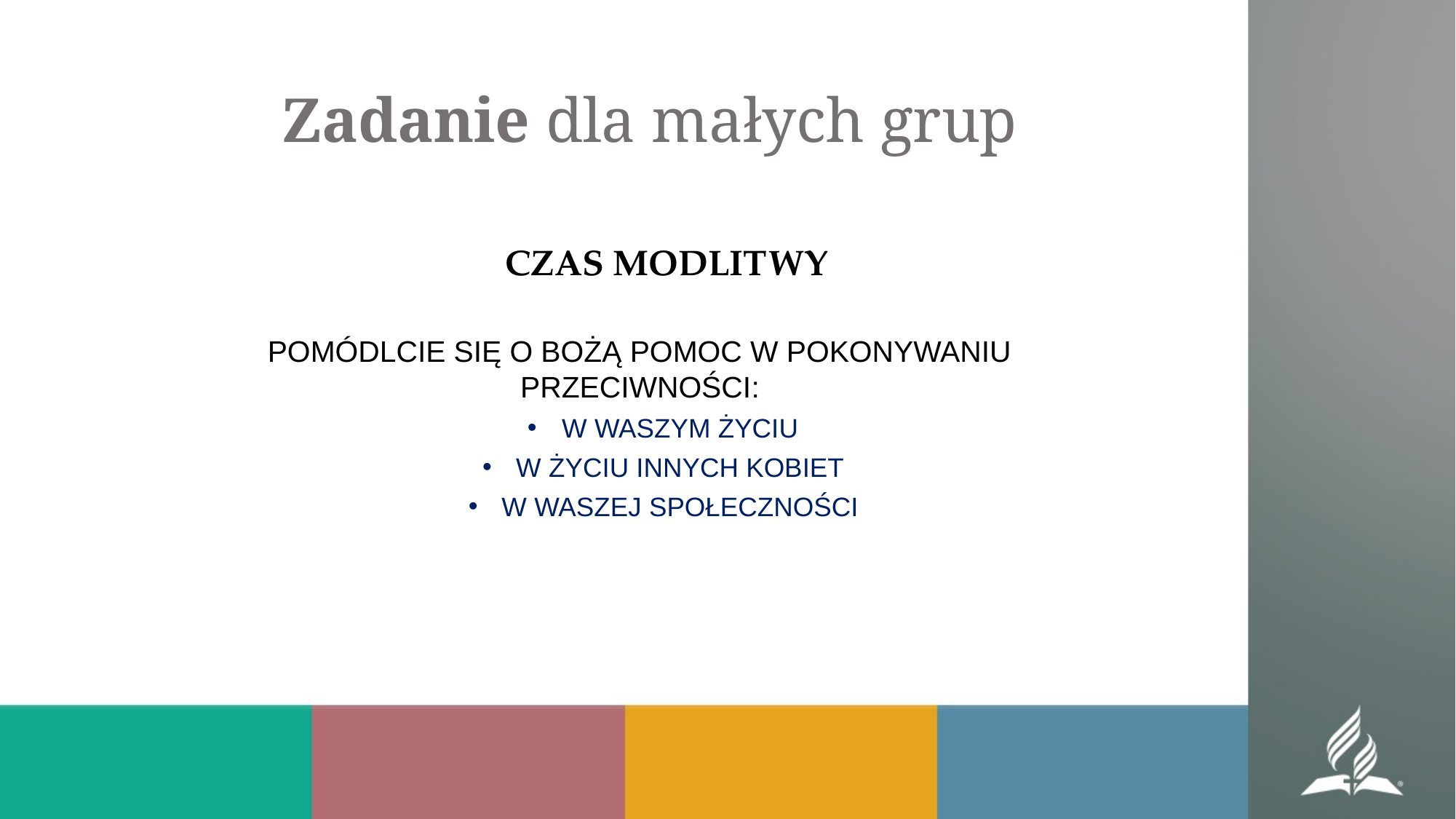

# Zadanie dla małych grup
CZAS MODLITWY

POMÓDLCIE SIĘ O BOŻĄ POMOC W POKONYWANIU PRZECIWNOŚCI:
W WASZYM ŻYCIU
W ŻYCIU INNYCH KOBIET
W WASZEJ SPOŁECZNOŚCI